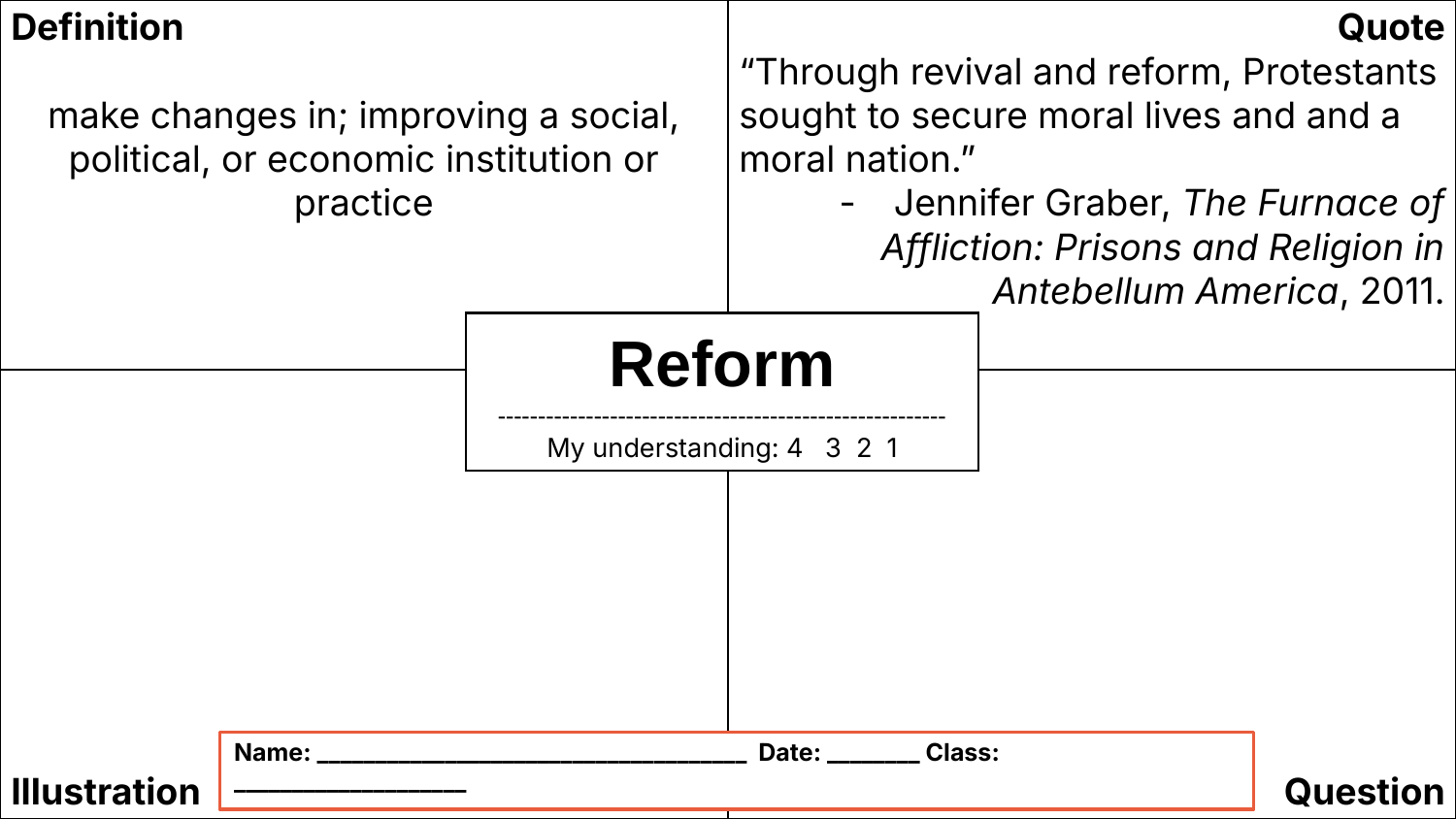

| Definition make changes in; improving a social, political, or economic institution or practice | Quote “Through revival and reform, Protestants sought to secure moral lives and and a moral nation.” Jennifer Graber, The Furnace of Affliction: Prisons and Religion in Antebellum America, 2011. |
| --- | --- |
| Illustration | Question |
Reform
--------------------------------------------------------
My understanding: 4   3  2  1
Name: _____________________________________  Date: ________ Class: ____________________